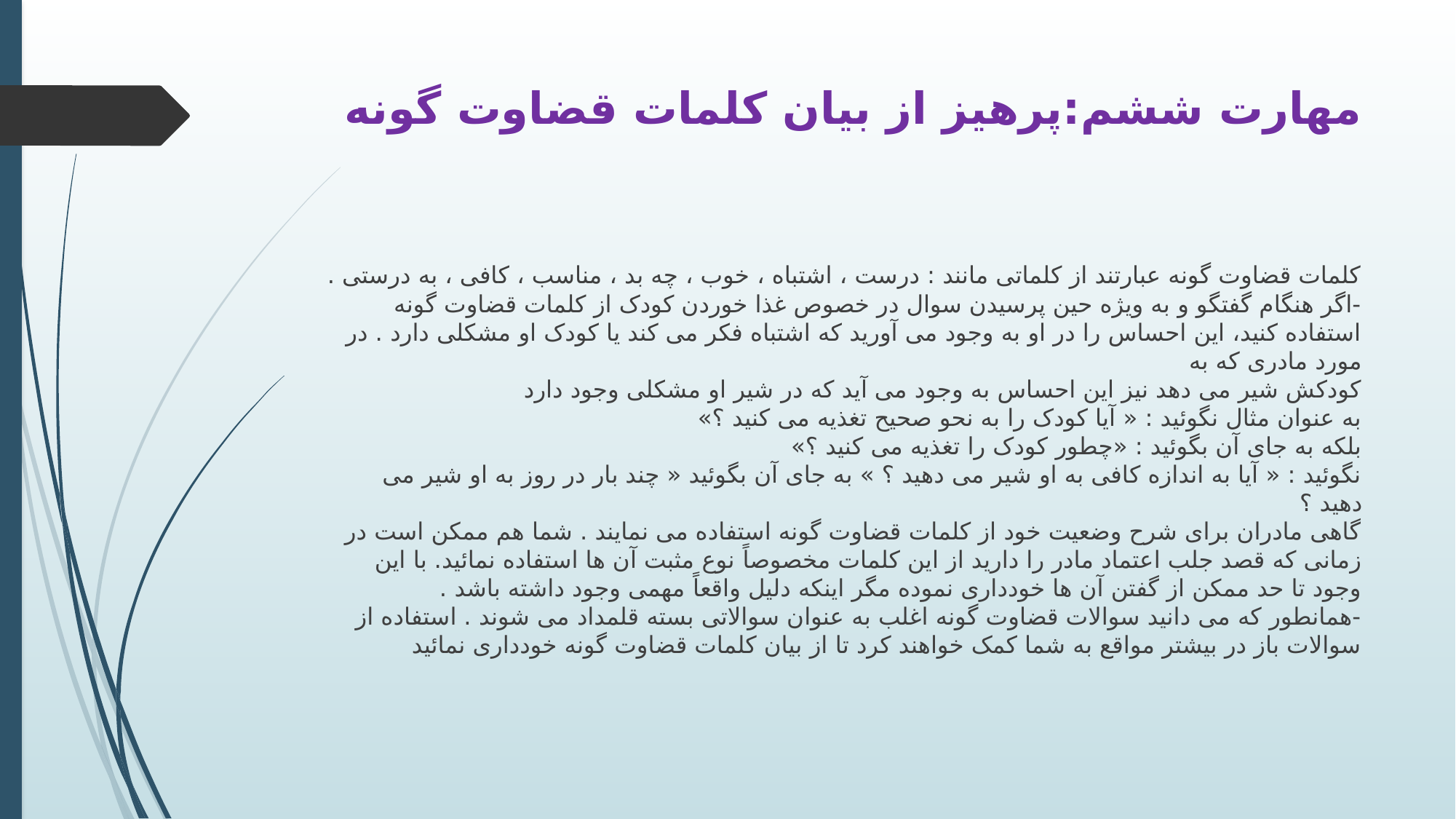

# مهارت ششم:پرهيز از بيان كلمات قضاوت گونه
کلمات قضاوت گونه عبارتند از کلماتی مانند : درست ، اشتباه ، خوب ، چه بد ، مناسب ، کافی ، به درستی .
-اگر هنگام گفتگو و به ویژه حین پرسیدن سوال در خصوص غذا خوردن کودک از کلمات قضاوت گونه استفاده کنید، این احساس را در او به وجود می آورید که اشتباه فکر می کند یا کودک او مشکلی دارد . در مورد مادری که به
کودکش شیر می دهد نیز این احساس به وجود می آید که در شیر او مشکلی وجود دارد
به عنوان مثال نگوئید : « آیا کودک را به نحو صحیح تغذیه می کنید ؟»
بلکه به جای آن بگوئید : «چطور کودک را تغذیه می کنید ؟»
نگوئید : « آیا به اندازه کافی به او شیر می دهید ؟ » به جای آن بگوئید « چند بار در روز به او شیر می دهید ؟
گاهی مادران برای شرح وضعیت خود از کلمات قضاوت گونه استفاده می نمایند . شما هم ممکن است در زمانی که قصد جلب اعتماد مادر را دارید از این کلمات مخصوصاً نوع مثبت آن ها استفاده نمائید. با این وجود تا حد ممکن از گفتن آن ها خودداری نموده مگر اینکه دلیل واقعاً مهمی وجود داشته باشد .
-همانطور که می دانید سوالات قضاوت گونه اغلب به عنوان سوالاتی بسته قلمداد می شوند . استفاده از سوالات باز در بیشتر مواقع به شما کمک خواهند کرد تا از بیان کلمات قضاوت گونه خودداری نمائید